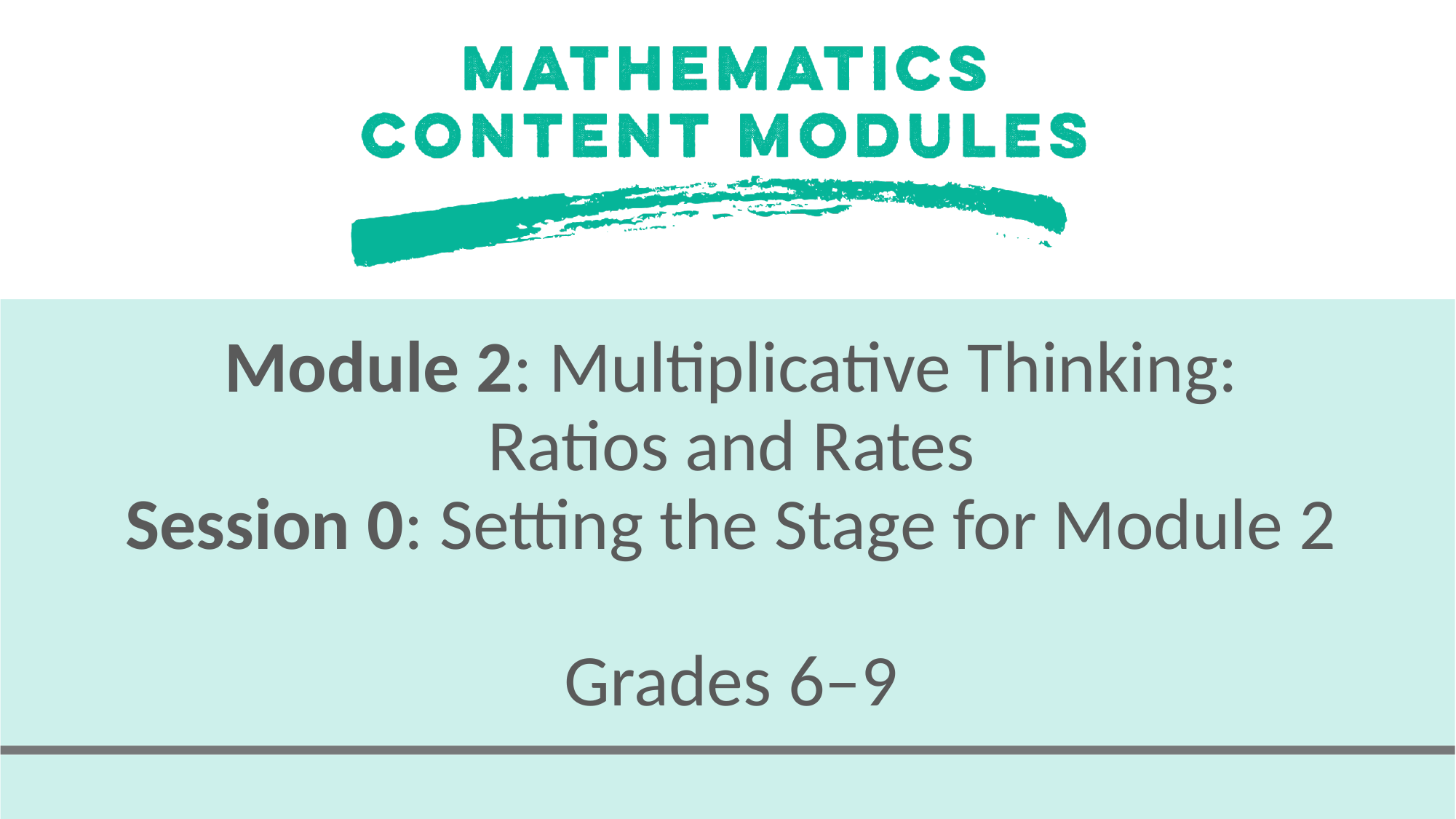

# Module 2: Multiplicative Thinking: Ratios and Rates Session 0: Setting the Stage for Module 2 Grades 6–9